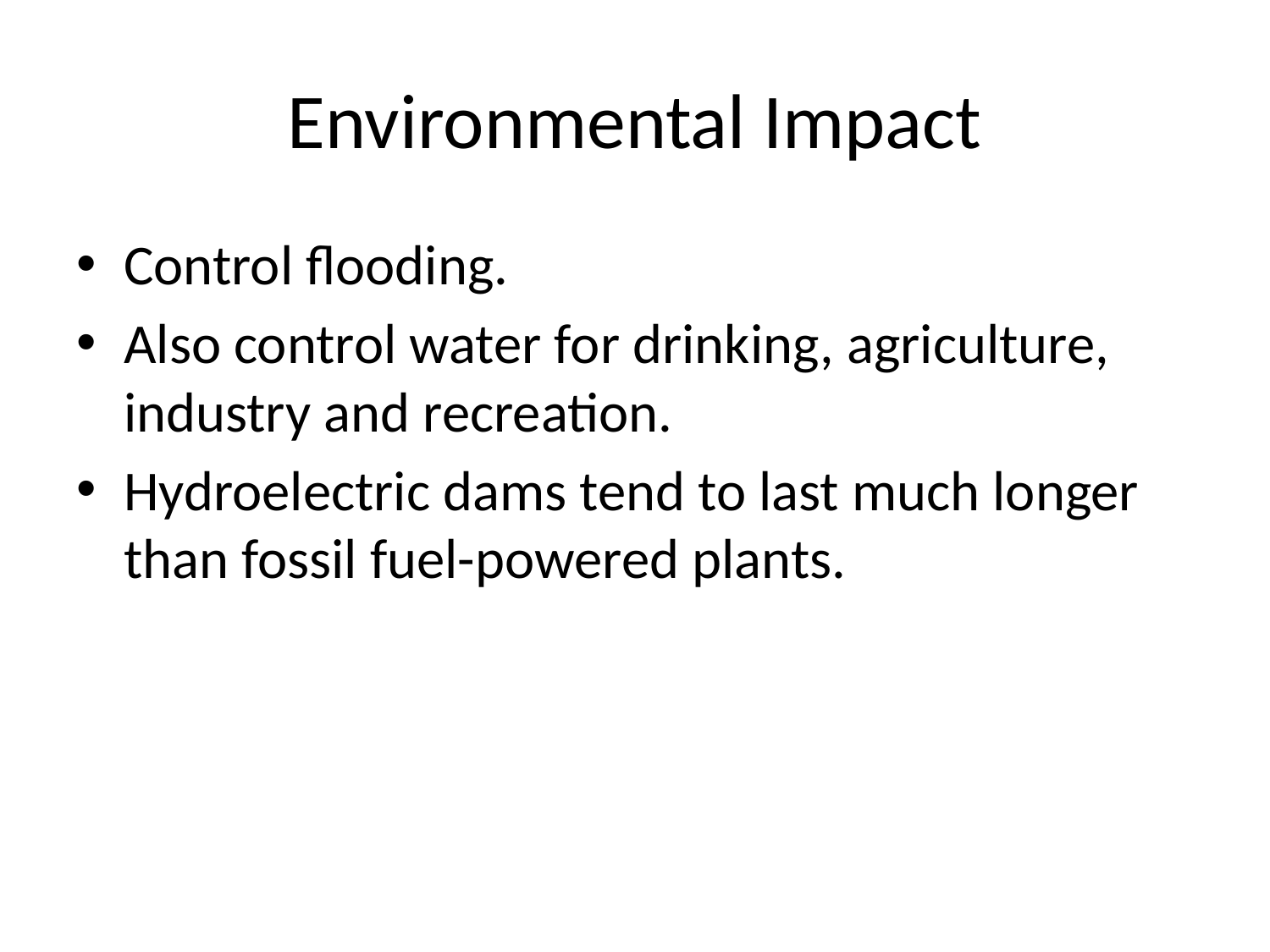

# Environmental Impact
Control flooding.
Also control water for drinking, agriculture, industry and recreation.
Hydroelectric dams tend to last much longer than fossil fuel-powered plants.